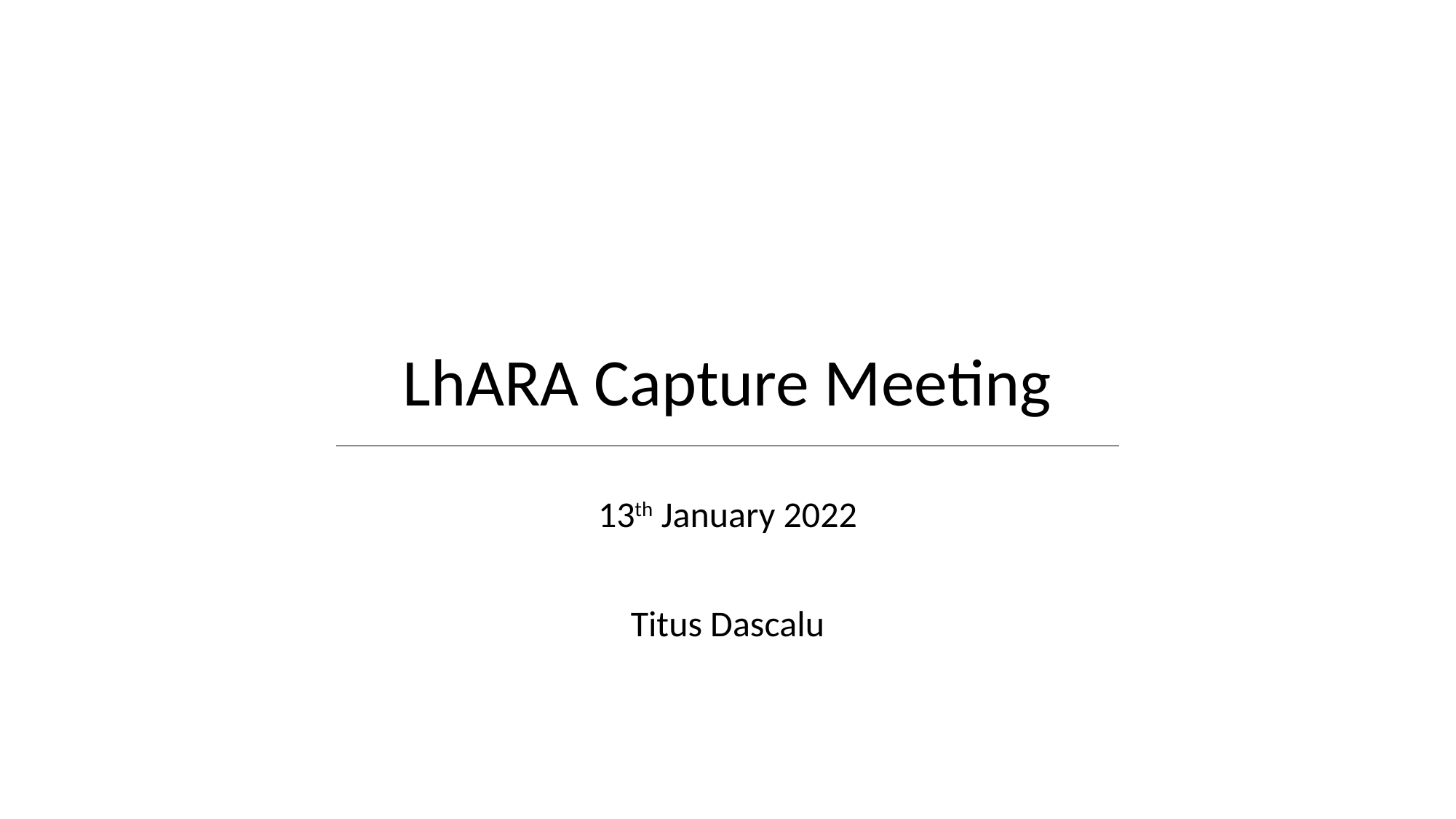

# LhARA Capture Meeting
13th January 2022

Titus Dascalu